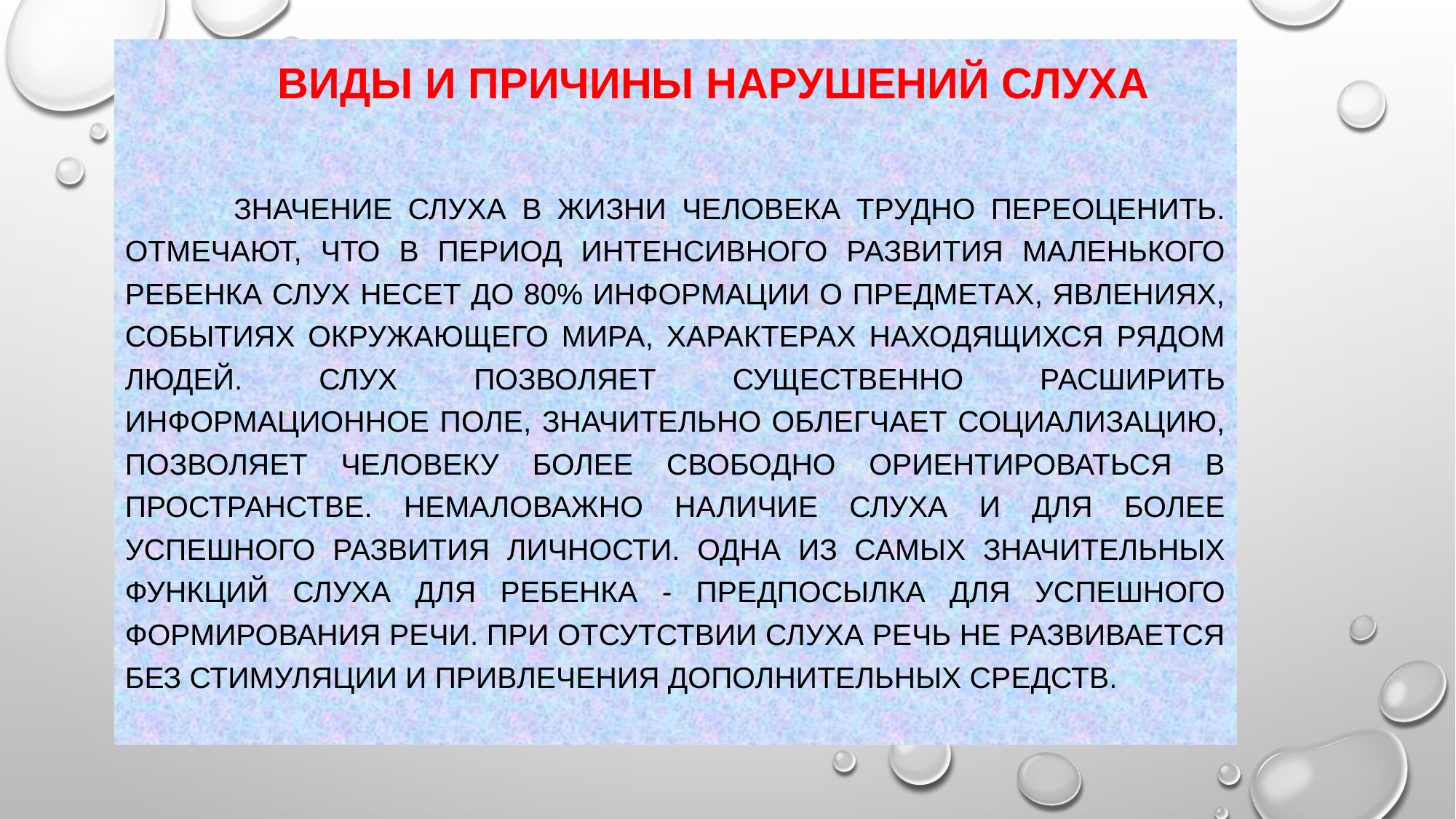

Виды и причины нарушений слуха

       Значение слуха в жизни человека трудно переоценить. Отмечают, что в период интенсивного развития маленького ребенка слух несет до 80% информации о предметах, явлениях, событиях окружающего мира, характерах находящихся рядом людей. Слух позволяет существенно расширить информационное поле, значительно облегчает социализацию, позволяет человеку более свободно ориентироваться в пространстве. Немаловажно наличие слуха и для более успешного развития личности. Одна из самых значительных функций слуха для ребенка - предпосылка для успешного формирования речи. При отсутствии слуха речь не развивается без стимуляции и привлечения дополнительных средств.